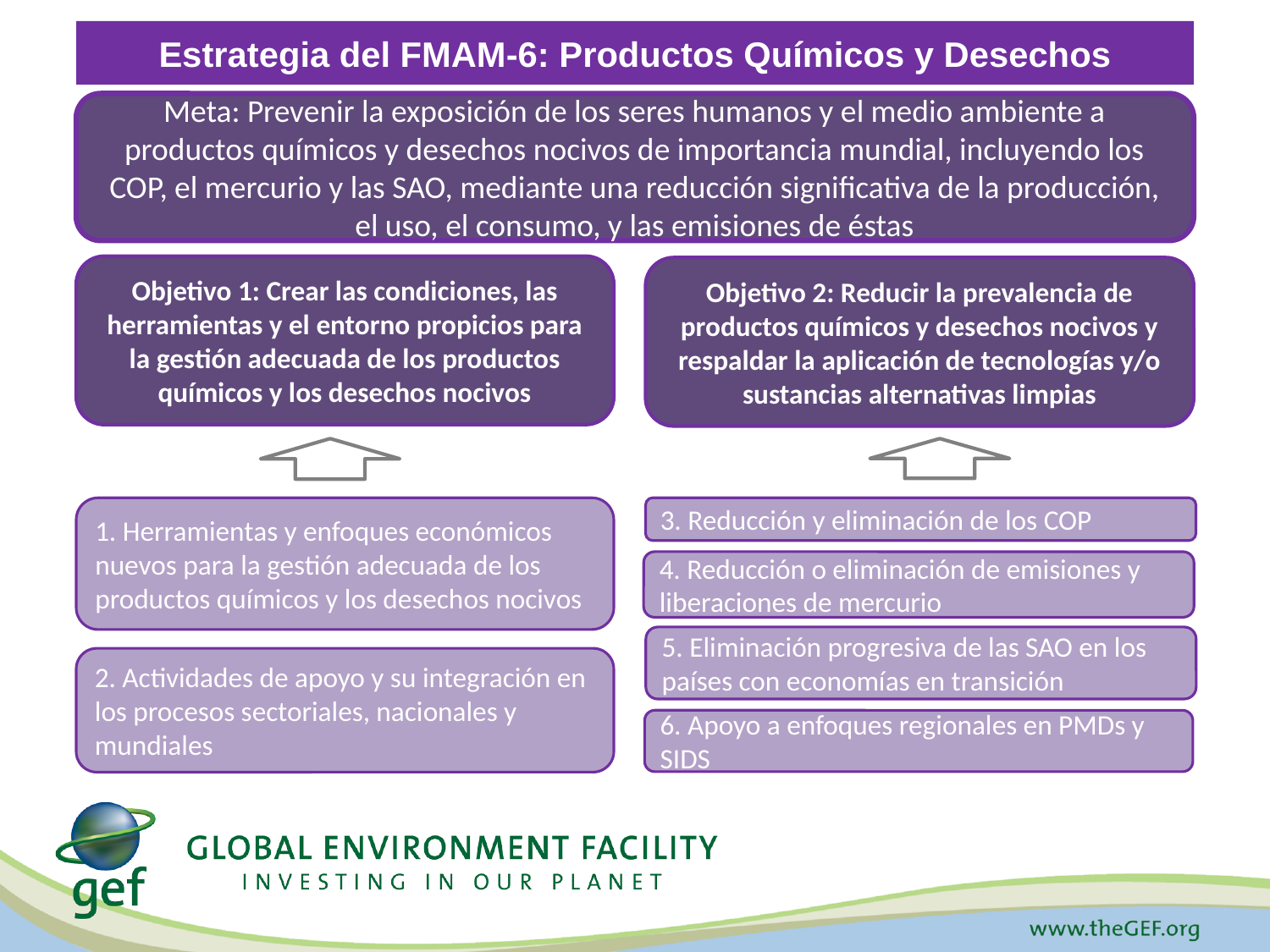

# Estrategia del FMAM-6: Productos Químicos y Desechos

Meta: Prevenir la exposición de los seres humanos y el medio ambiente a productos químicos y desechos nocivos de importancia mundial, incluyendo los COP, el mercurio y las SAO, mediante una reducción significativa de la producción, el uso, el consumo, y las emisiones de éstas

Objetivo 1: Crear las condiciones, las herramientas y el entorno propicios para la gestión adecuada de los productos químicos y los desechos nocivos
Objetivo 2: Reducir la prevalencia de productos químicos y desechos nocivos y respaldar la aplicación de tecnologías y/o sustancias alternativas limpias

1. Herramientas y enfoques económicos nuevos para la gestión adecuada de los productos químicos y los desechos nocivos
3. Reducción y eliminación de los COP
4. Reducción o eliminación de emisiones y liberaciones de mercurio
5. Eliminación progresiva de las SAO en los países con economías en transición
2. Actividades de apoyo y su integración en los procesos sectoriales, nacionales y mundiales
6. Apoyo a enfoques regionales en PMDs y SIDS